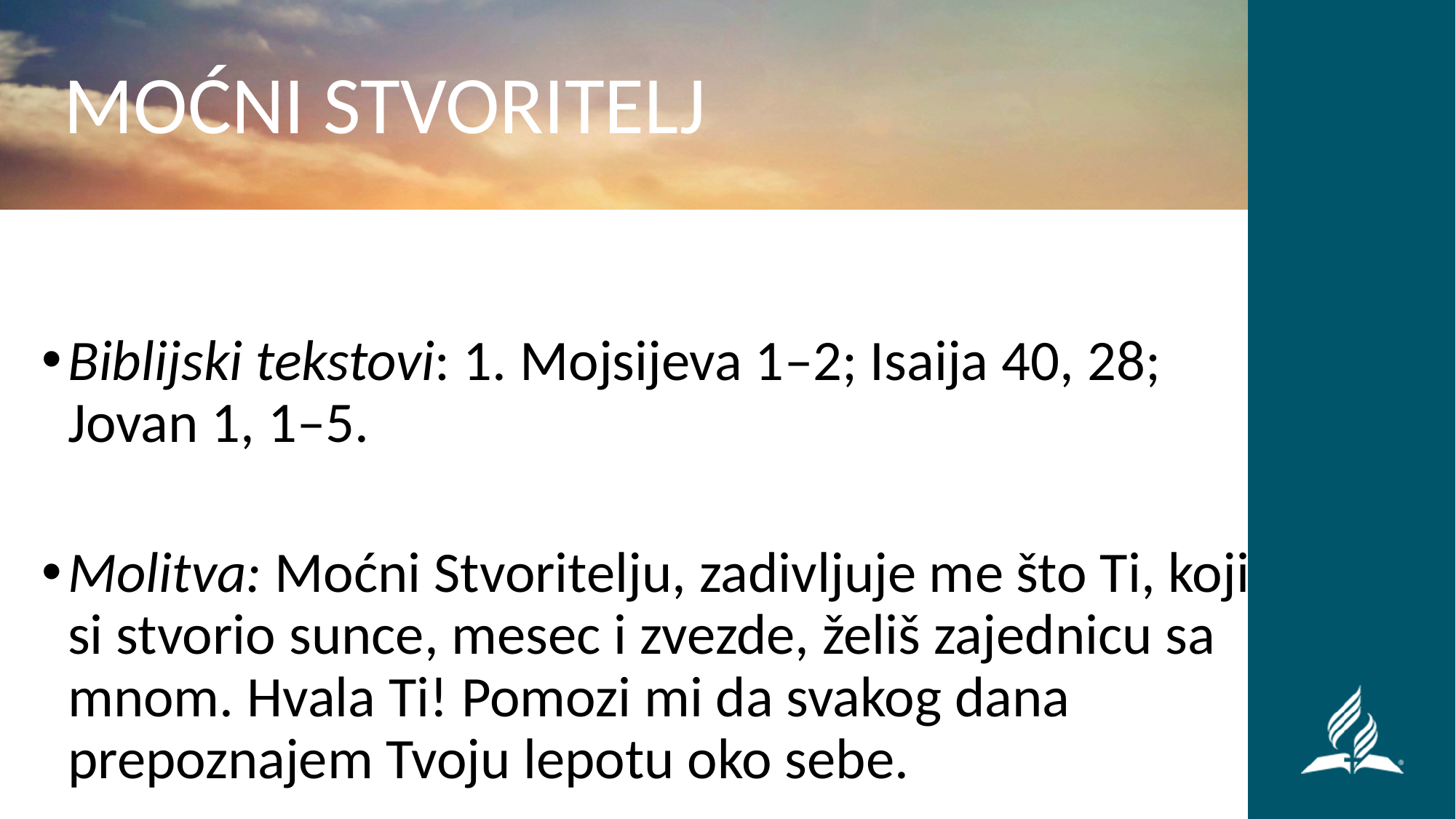

MOĆNI STVORITELJ

Biblijski tekstovi: 1. Mojsijeva 1–2; Isaija 40, 28; Jovan 1, 1–5.

Molitva: Moćni Stvoritelju, zadivljuje me što Ti, koji si stvorio sunce, mesec i zvezde, želiš zajednicu sa mnom. Hvala Ti! Pomozi mi da svakog dana prepoznajem Tvoju lepotu oko sebe.